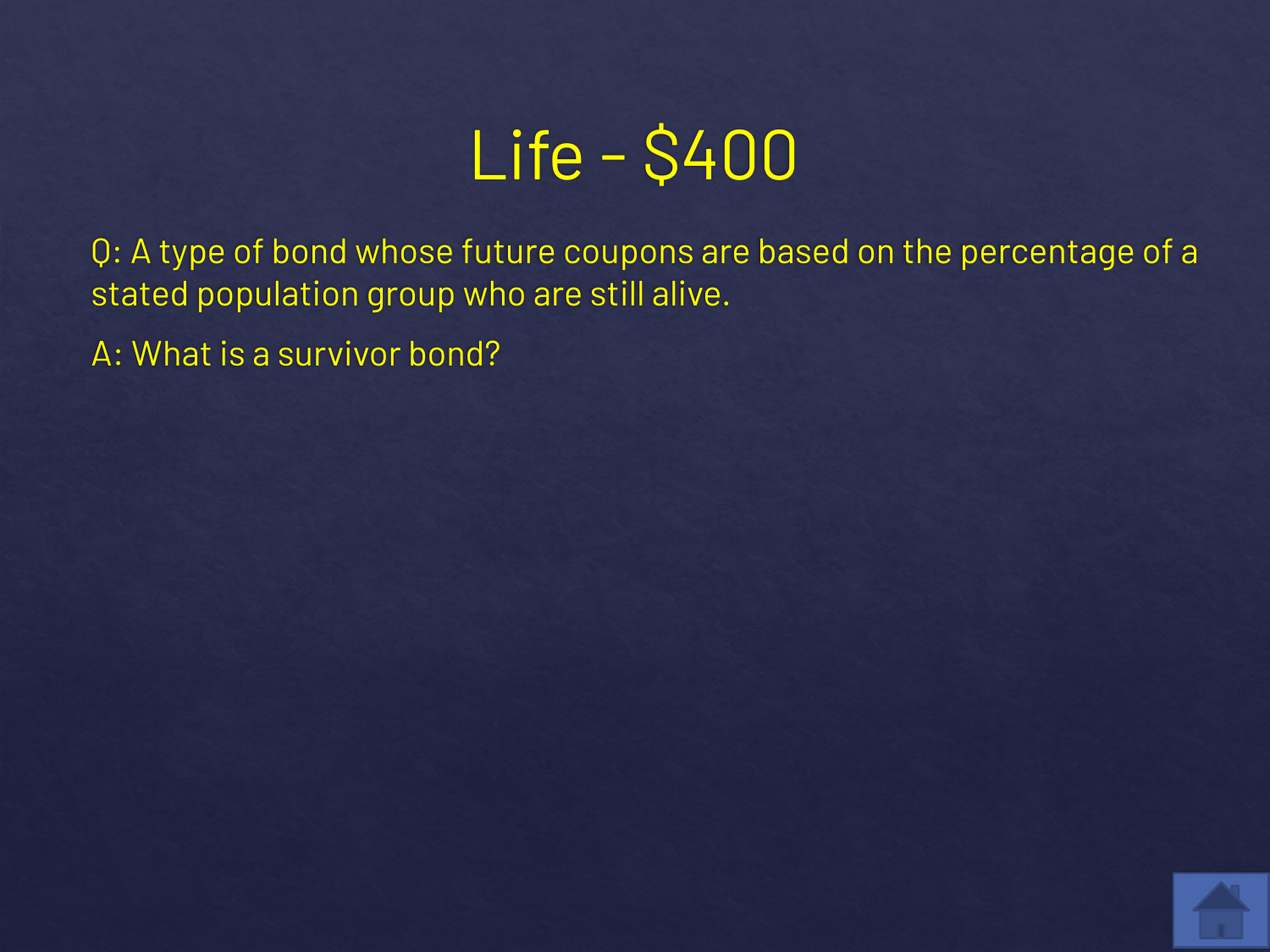

# Life - $400
Q: A type of bond whose future coupons are based on the percentage of a stated population group who are still alive.
A: What is a survivor bond?